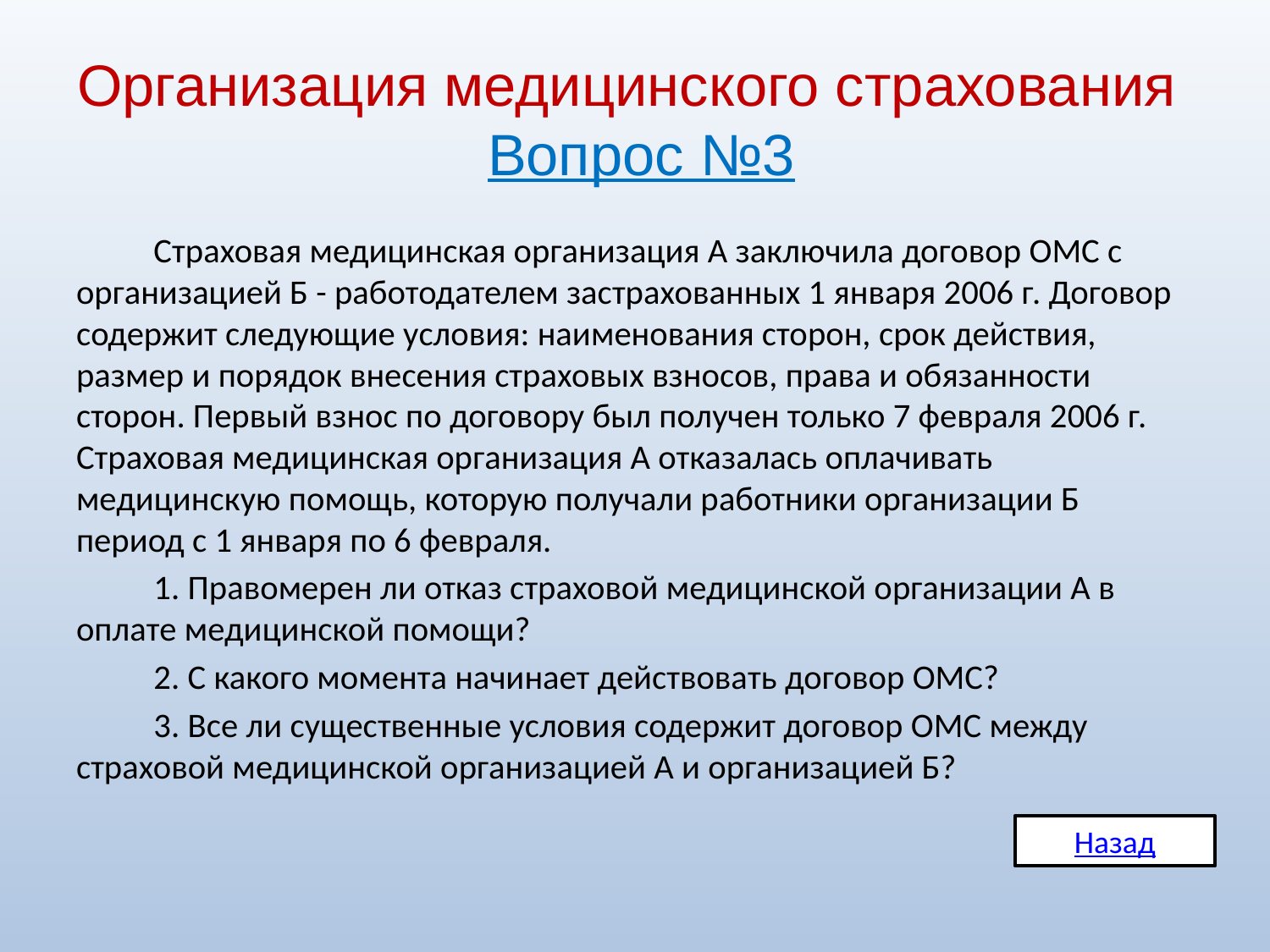

# Организация медицинского страхования Вопрос №3
	Страховая медицинская организация А заключила договор ОМС с организацией Б - работодателем застрахованных 1 января 2006 г. Договор содержит следующие условия: наименования сторон, срок действия, размер и порядок внесения страховых взносов, права и обязанности сторон. Первый взнос по договору был получен только 7 февраля 2006 г. Страховая медицинская организация А отказалась оплачивать медицинскую помощь, которую получали работники организации Б период с 1 января по 6 февраля.
	1. Правомерен ли отказ страховой медицинской организации А в оплате медицинской помощи?
	2. С какого момента начинает действовать договор ОМС?
	3. Все ли существенные условия содержит договор ОМС между страховой медицинской организацией А и организацией Б?

Назад